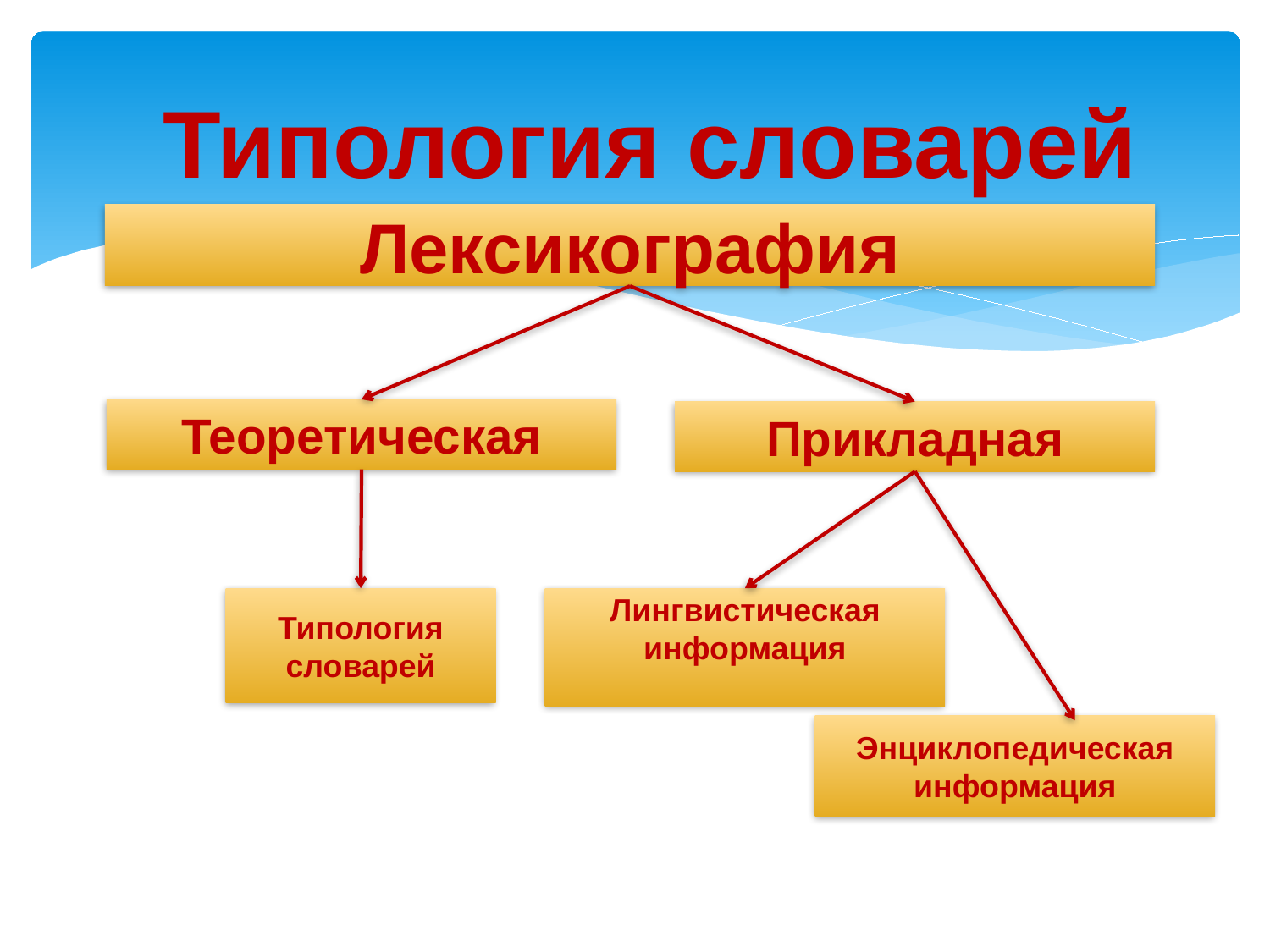

#
Типология словарей
Лексикография

Теоретическая
Прикладная
Типология словарей
Лингвистическая
информация

Энциклопедическая
информация